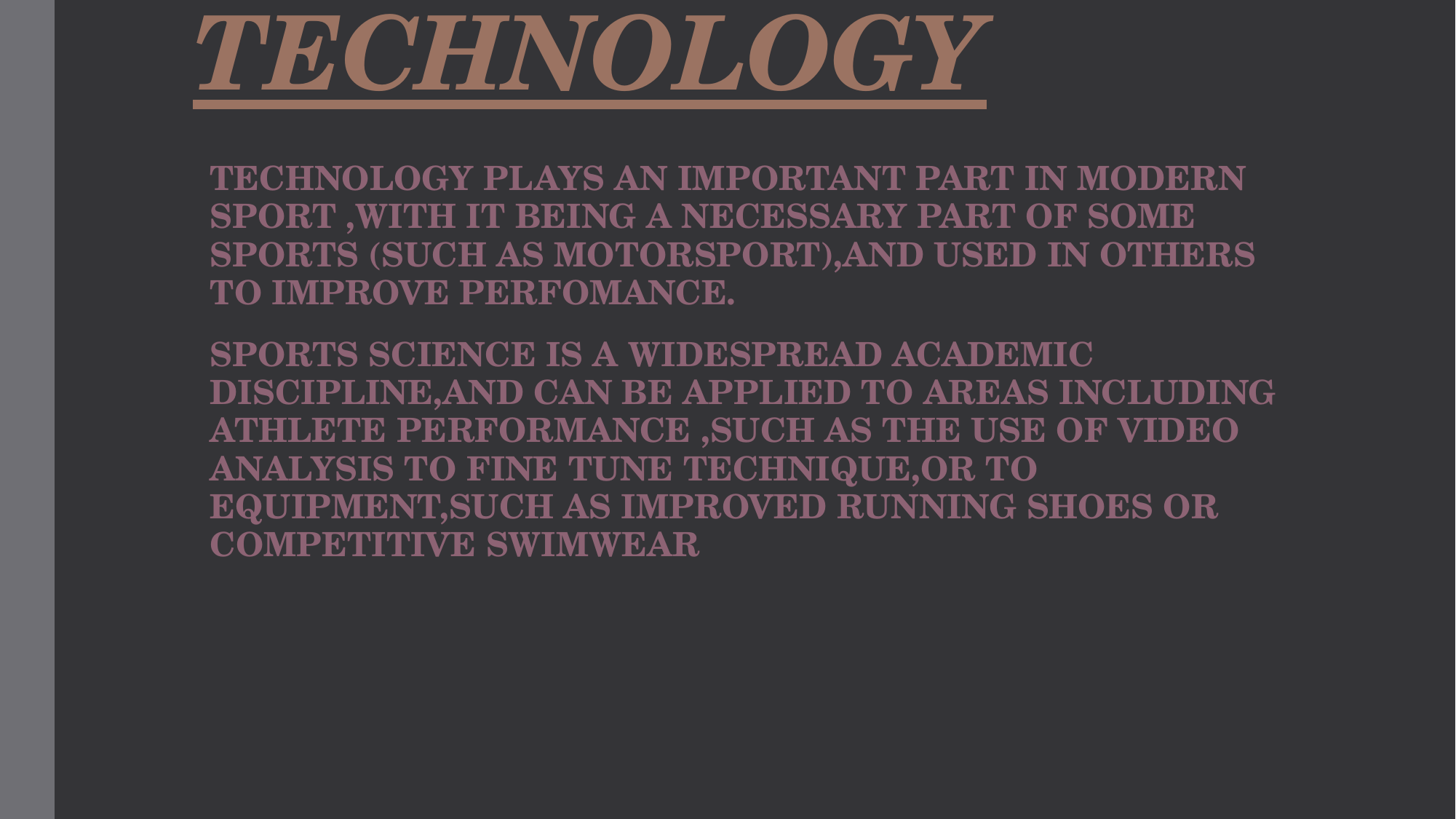

# TECHNOLOGY
TECHNOLOGY PLAYS AN IMPORTANT PART IN MODERN SPORT ,WITH IT BEING A NECESSARY PART OF SOME SPORTS (SUCH AS MOTORSPORT),AND USED IN OTHERS TO IMPROVE PERFOMANCE.
SPORTS SCIENCE IS A WIDESPREAD ACADEMIC DISCIPLINE,AND CAN BE APPLIED TO AREAS INCLUDING ATHLETE PERFORMANCE ,SUCH AS THE USE OF VIDEO ANALYSIS TO FINE TUNE TECHNIQUE,OR TO EQUIPMENT,SUCH AS IMPROVED RUNNING SHOES OR COMPETITIVE SWIMWEAR